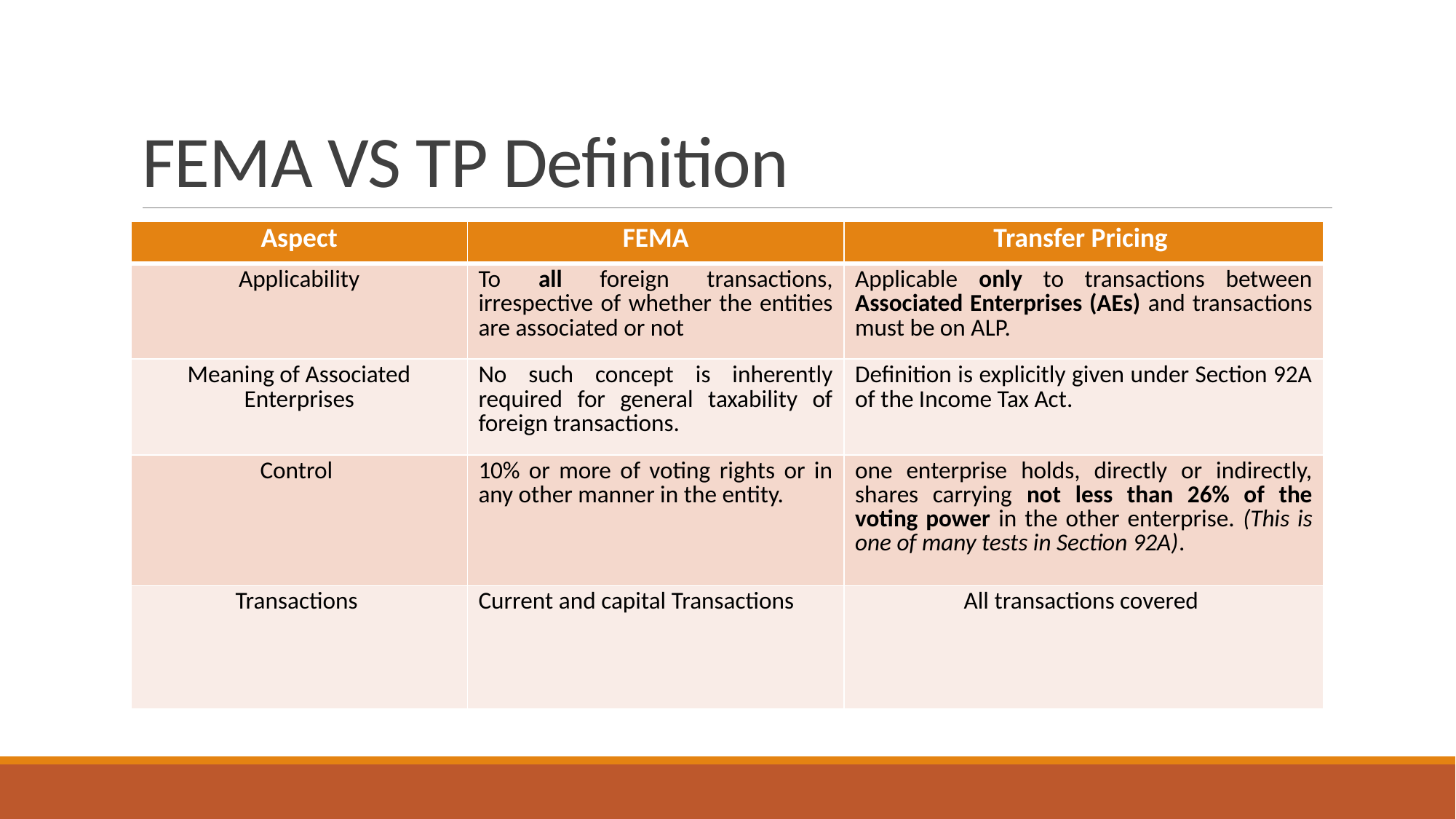

# FEMA VS TP Definition
| Aspect | FEMA | Transfer Pricing |
| --- | --- | --- |
| Applicability | To all foreign transactions, irrespective of whether the entities are associated or not | Applicable only to transactions between Associated Enterprises (AEs) and transactions must be on ALP. |
| Meaning of Associated Enterprises | No such concept is inherently required for general taxability of foreign transactions. | Definition is explicitly given under Section 92A of the Income Tax Act. |
| Control | 10% or more of voting rights or in any other manner in the entity. | one enterprise holds, directly or indirectly, shares carrying not less than 26% of the voting power in the other enterprise. (This is one of many tests in Section 92A). |
| Transactions | Current and capital Transactions | All transactions covered |